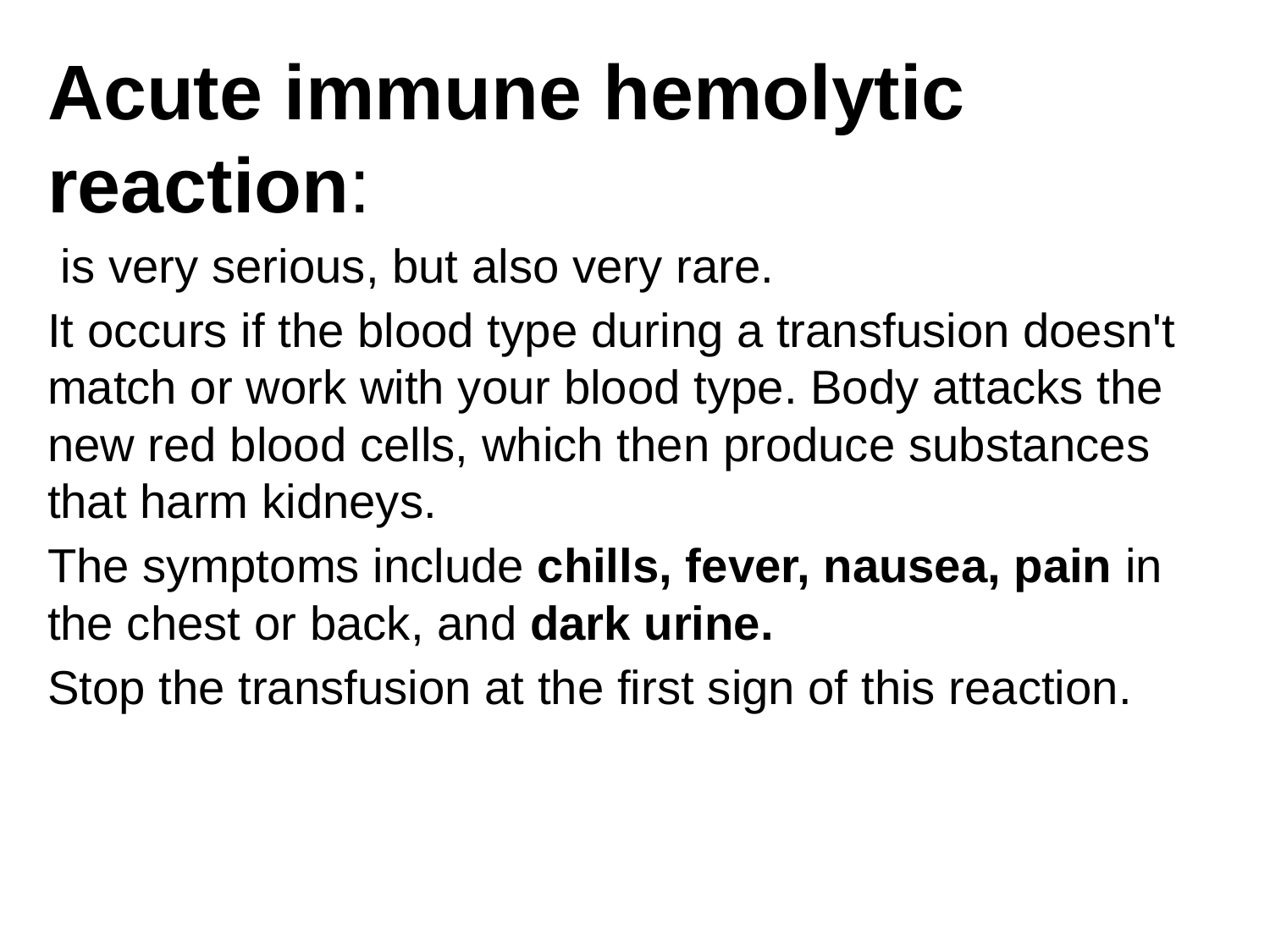

#
Acute immune hemolytic reaction:
 is very serious, but also very rare.
It occurs if the blood type during a transfusion doesn't match or work with your blood type. Body attacks the new red blood cells, which then produce substances that harm kidneys.
The symptoms include chills, fever, nausea, pain in the chest or back, and dark urine.
Stop the transfusion at the first sign of this reaction.